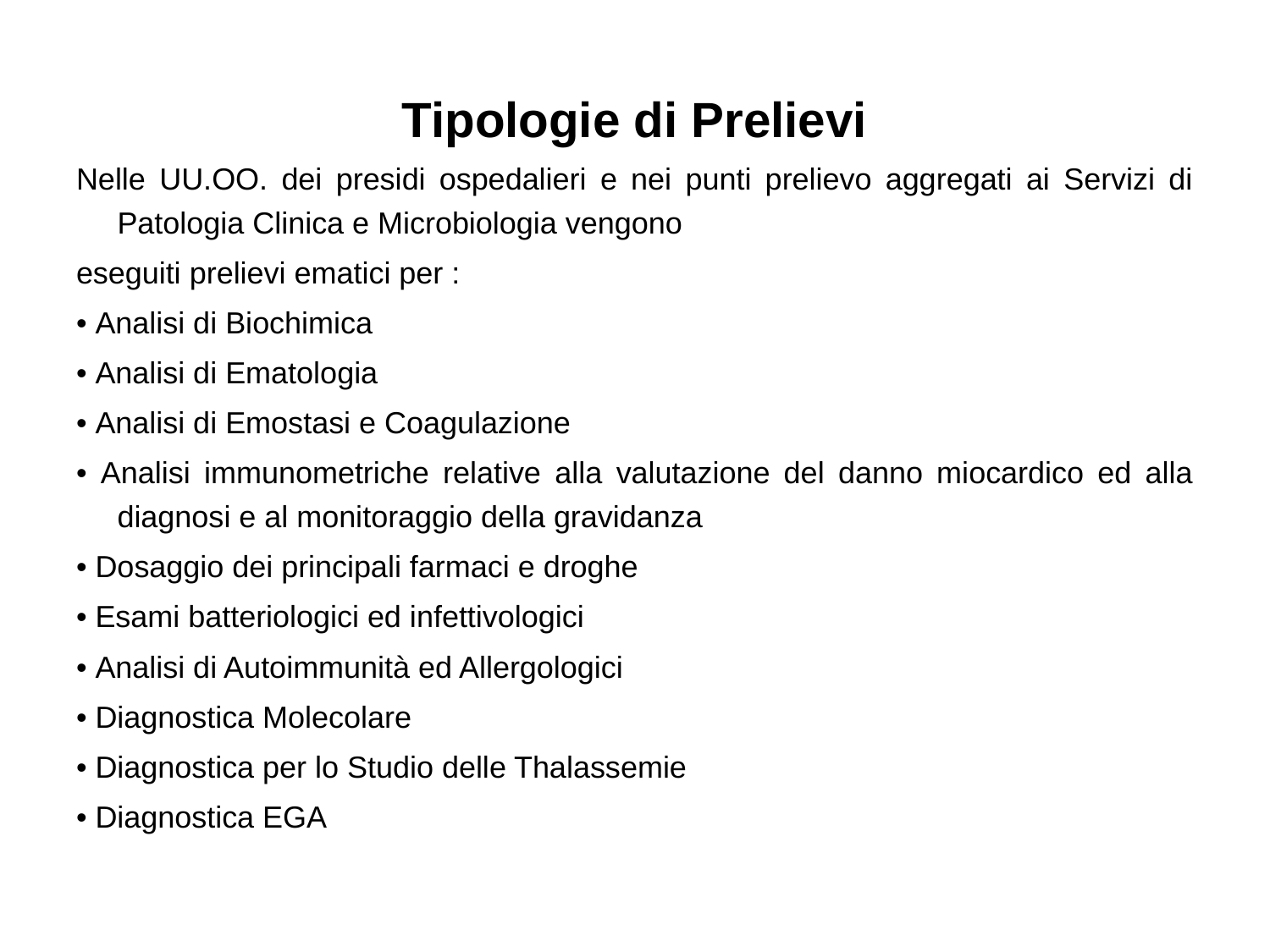

# Tipologie di Prelievi
Nelle UU.OO. dei presidi ospedalieri e nei punti prelievo aggregati ai Servizi di Patologia Clinica e Microbiologia vengono
eseguiti prelievi ematici per :
• Analisi di Biochimica
• Analisi di Ematologia
• Analisi di Emostasi e Coagulazione
• Analisi immunometriche relative alla valutazione del danno miocardico ed alla diagnosi e al monitoraggio della gravidanza
• Dosaggio dei principali farmaci e droghe
• Esami batteriologici ed infettivologici
• Analisi di Autoimmunità ed Allergologici
• Diagnostica Molecolare
• Diagnostica per lo Studio delle Thalassemie
• Diagnostica EGA